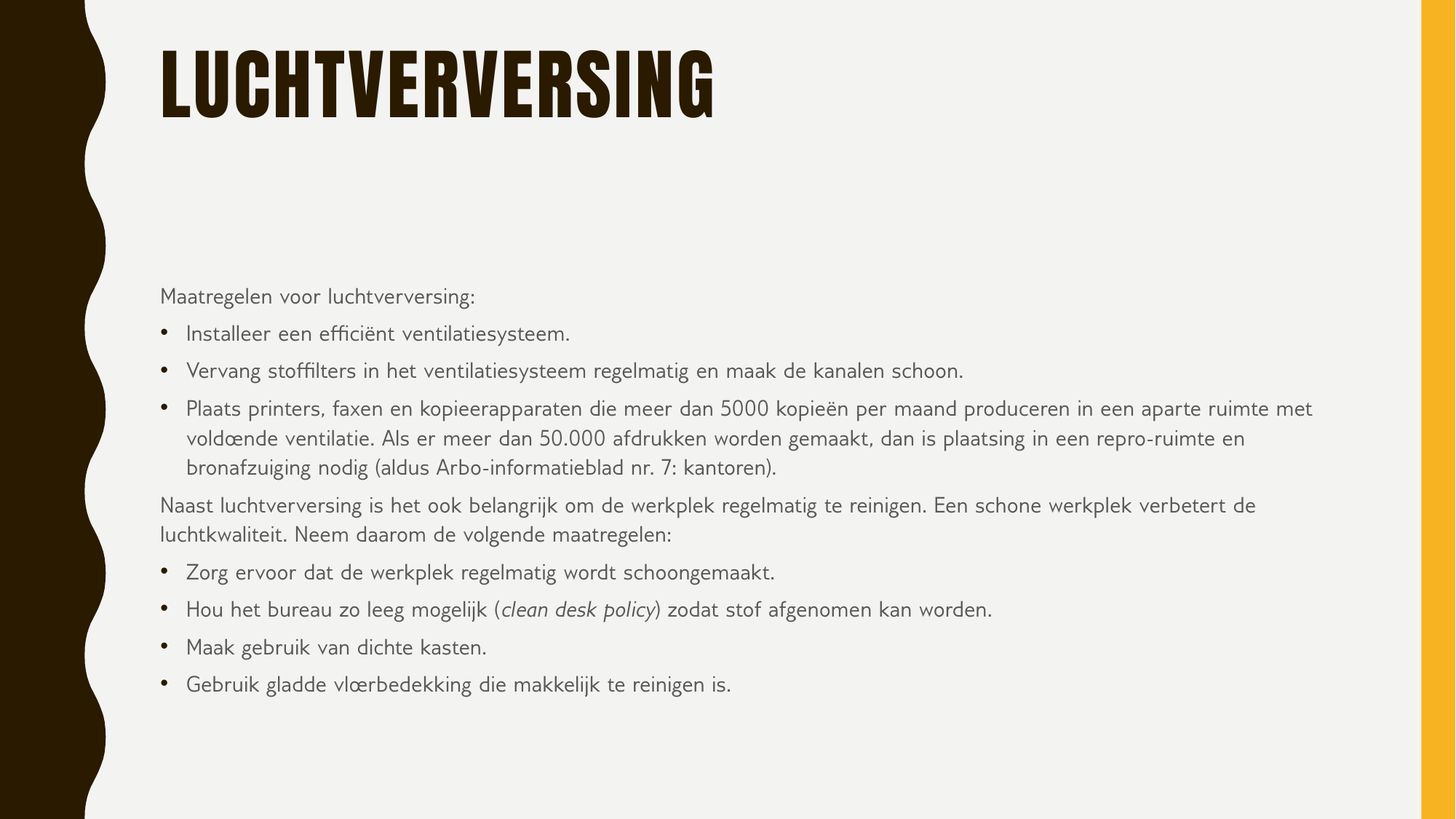

# Luchtverversing
Maatregelen voor luchtverversing:
Installeer een efficiënt ventilatiesysteem.
Vervang stoffilters in het ventilatiesysteem regelmatig en maak de kanalen schoon.
Plaats printers, faxen en kopieerapparaten die meer dan 5000 kopieën per maand produceren in een aparte ruimte met voldoende ventilatie. Als er meer dan 50.000 afdrukken worden gemaakt, dan is plaatsing in een repro-ruimte en bronafzuiging nodig (aldus Arbo-informatieblad nr. 7: kantoren).
Naast luchtverversing is het ook belangrijk om de werkplek regelmatig te reinigen. Een schone werkplek verbetert de luchtkwaliteit. Neem daarom de volgende maatregelen:
Zorg ervoor dat de werkplek regelmatig wordt schoongemaakt.
Hou het bureau zo leeg mogelijk (clean desk policy) zodat stof afgenomen kan worden.
Maak gebruik van dichte kasten.
Gebruik gladde vloerbedekking die makkelijk te reinigen is.